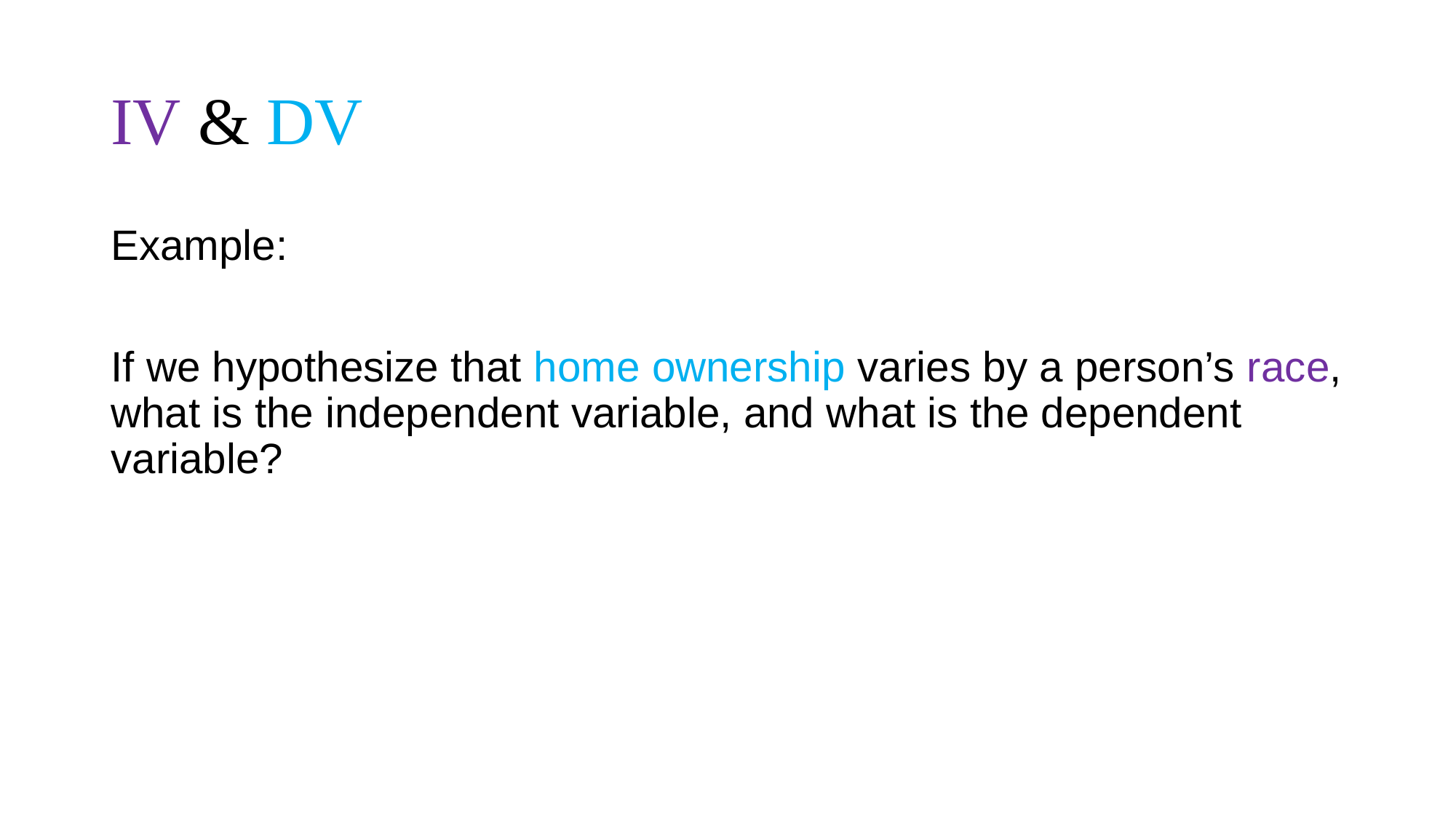

# IV & DV
Example:

If we hypothesize that home ownership varies by a person’s race, what is the independent variable, and what is the dependent variable?